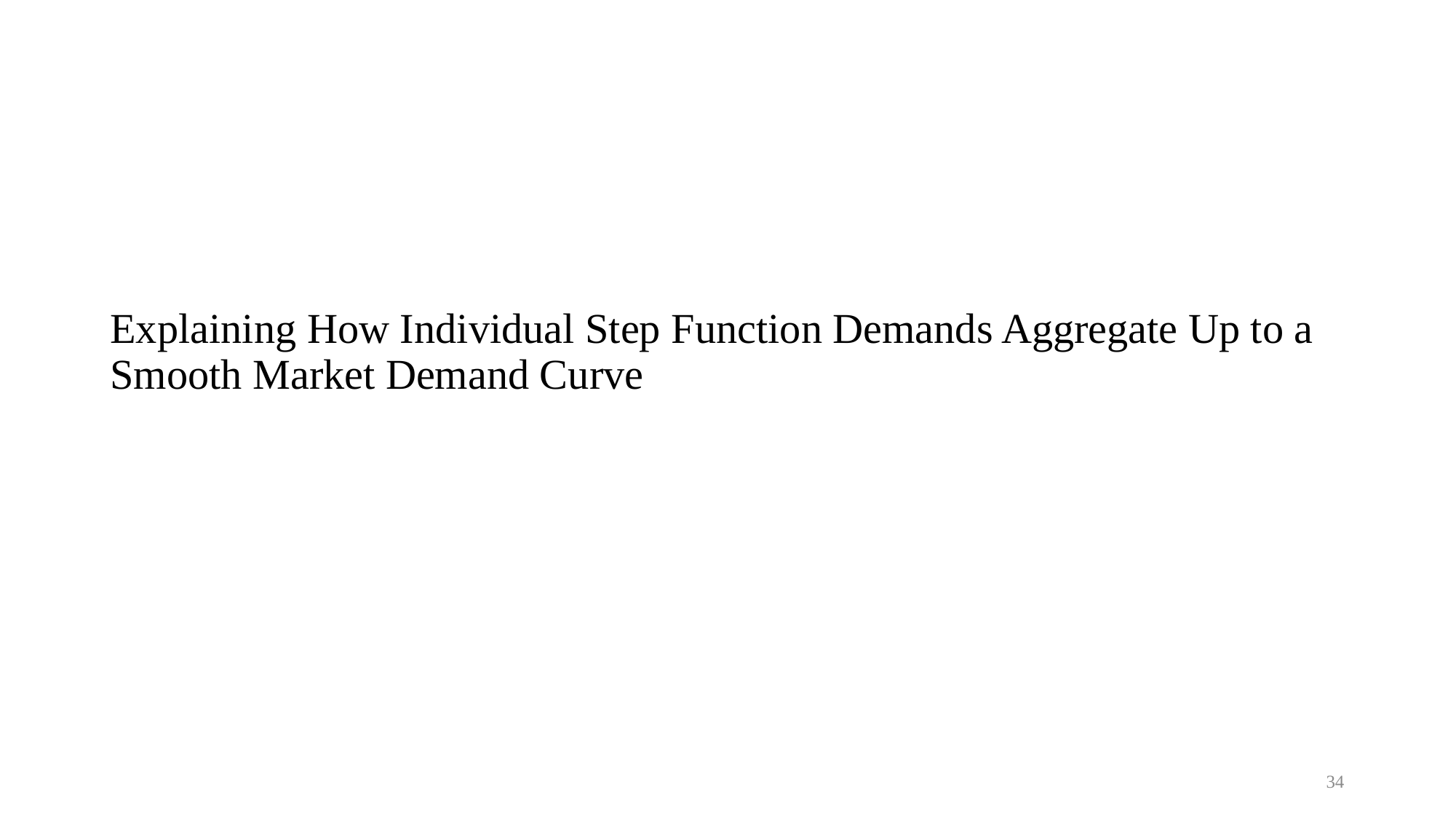

#
Explaining How Individual Step Function Demands Aggregate Up to a Smooth Market Demand Curve
34